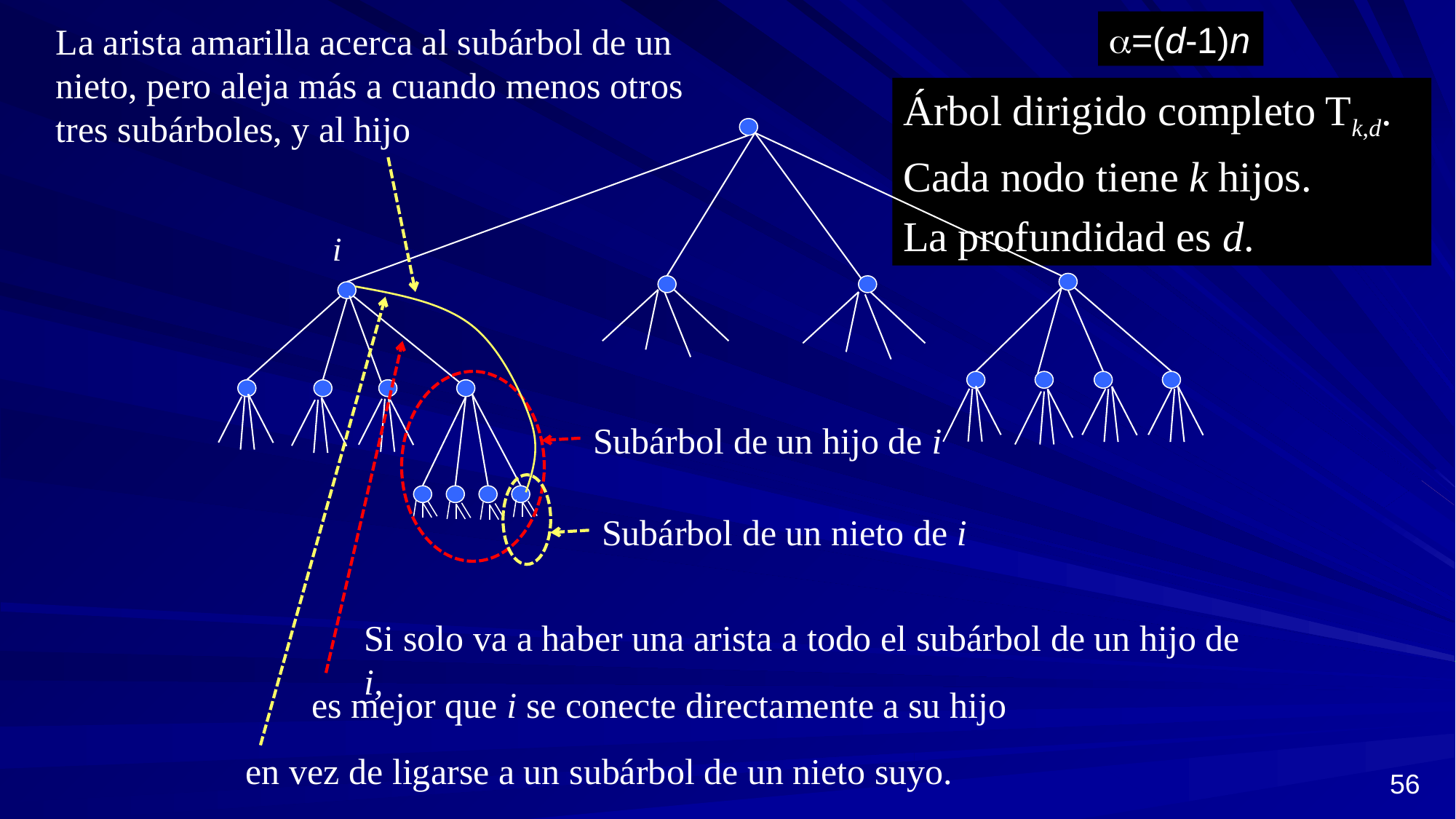

α=(d-1)n
La arista amarilla acerca al subárbol de un nieto, pero aleja más a cuando menos otros tres subárboles, y al hijo
Árbol dirigido completo Tk,d.
Cada nodo tiene k hijos.
La profundidad es d.

i

Subárbol de un hijo de i

Subárbol de un nieto de i
Si solo va a haber una arista a todo el subárbol de un hijo de i,
es mejor que i se conecte directamente a su hijo
en vez de ligarse a un subárbol de un nieto suyo.
56